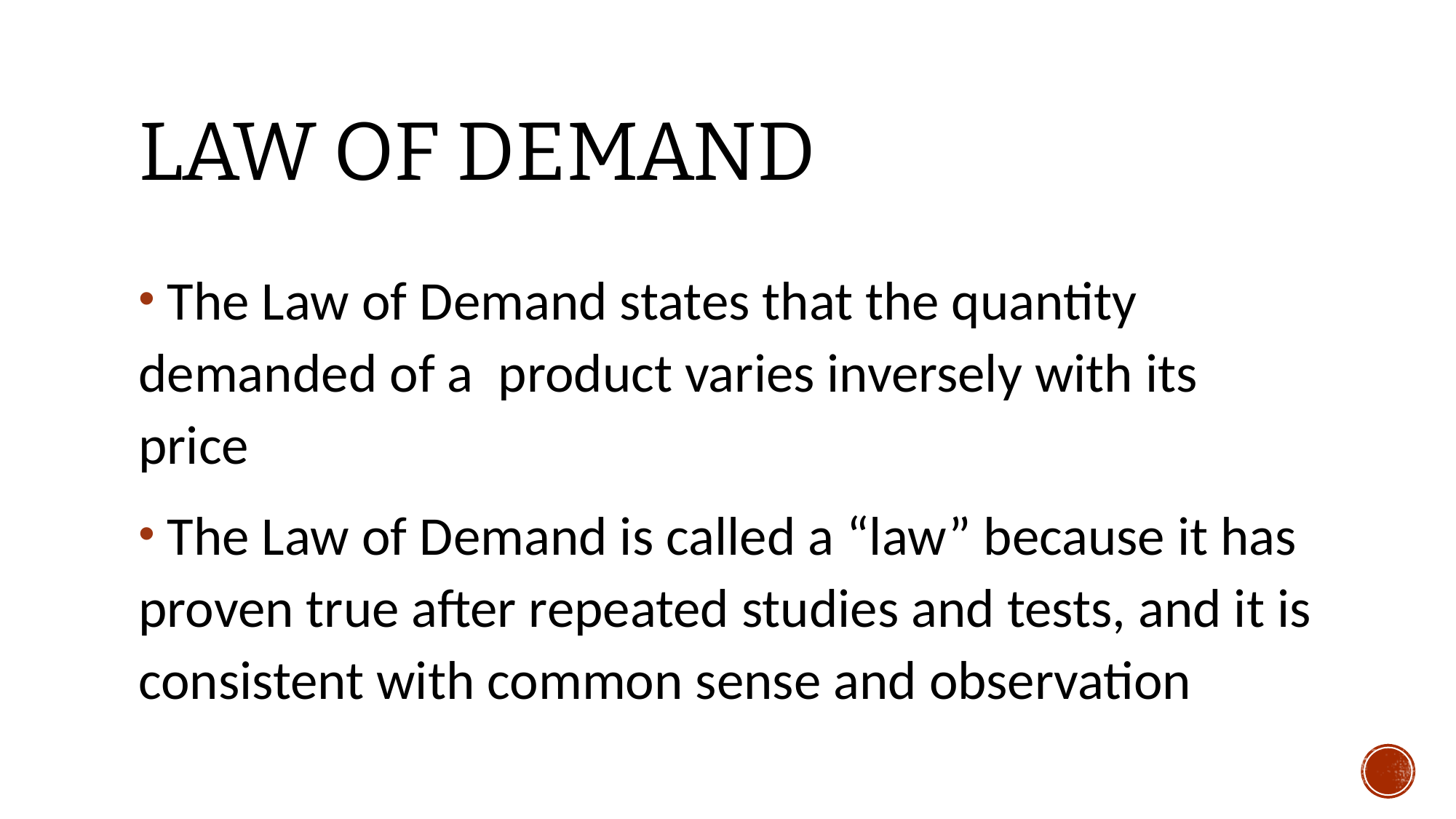

# Law of Demand
 The Law of Demand states that the quantity demanded of a  product varies inversely with its price
 The Law of Demand is called a “law” because it has proven true after repeated studies and tests, and it is consistent with common sense and observation